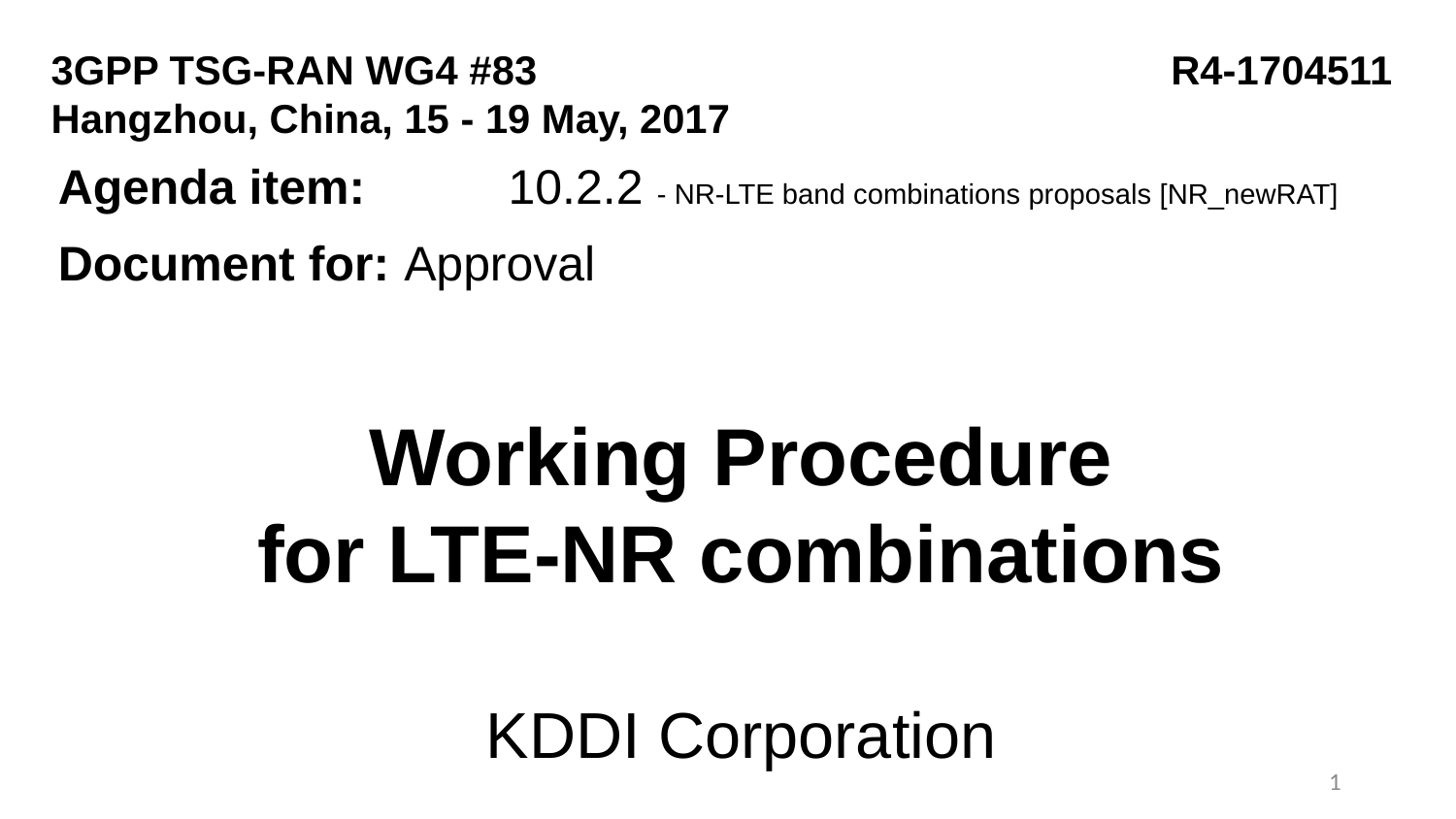

3GPP TSG-RAN WG4 #83			         R4-1704511
Hangzhou, China, 15 - 19 May, 2017
Agenda item:	 10.2.2 - NR-LTE band combinations proposals [NR_newRAT]
Document for:	Approval

Working Procedure
for LTE-NR combinations

KDDI Corporation
1